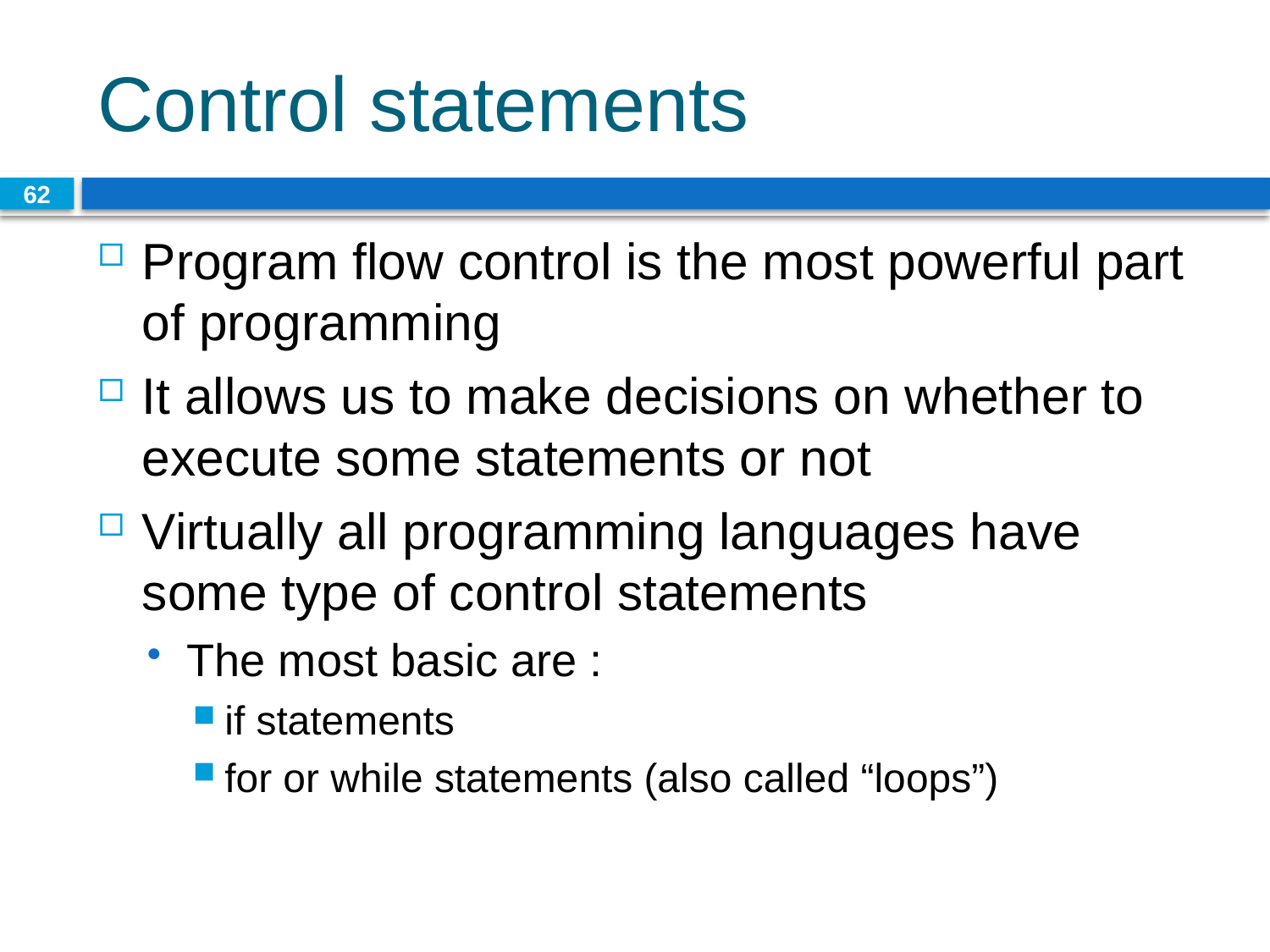

# Control statements
62
Program flow control is the most powerful part of programming
It allows us to make decisions on whether to execute some statements or not
Virtually all programming languages have some type of control statements
The most basic are :
if statements
for or while statements (also called “loops”)